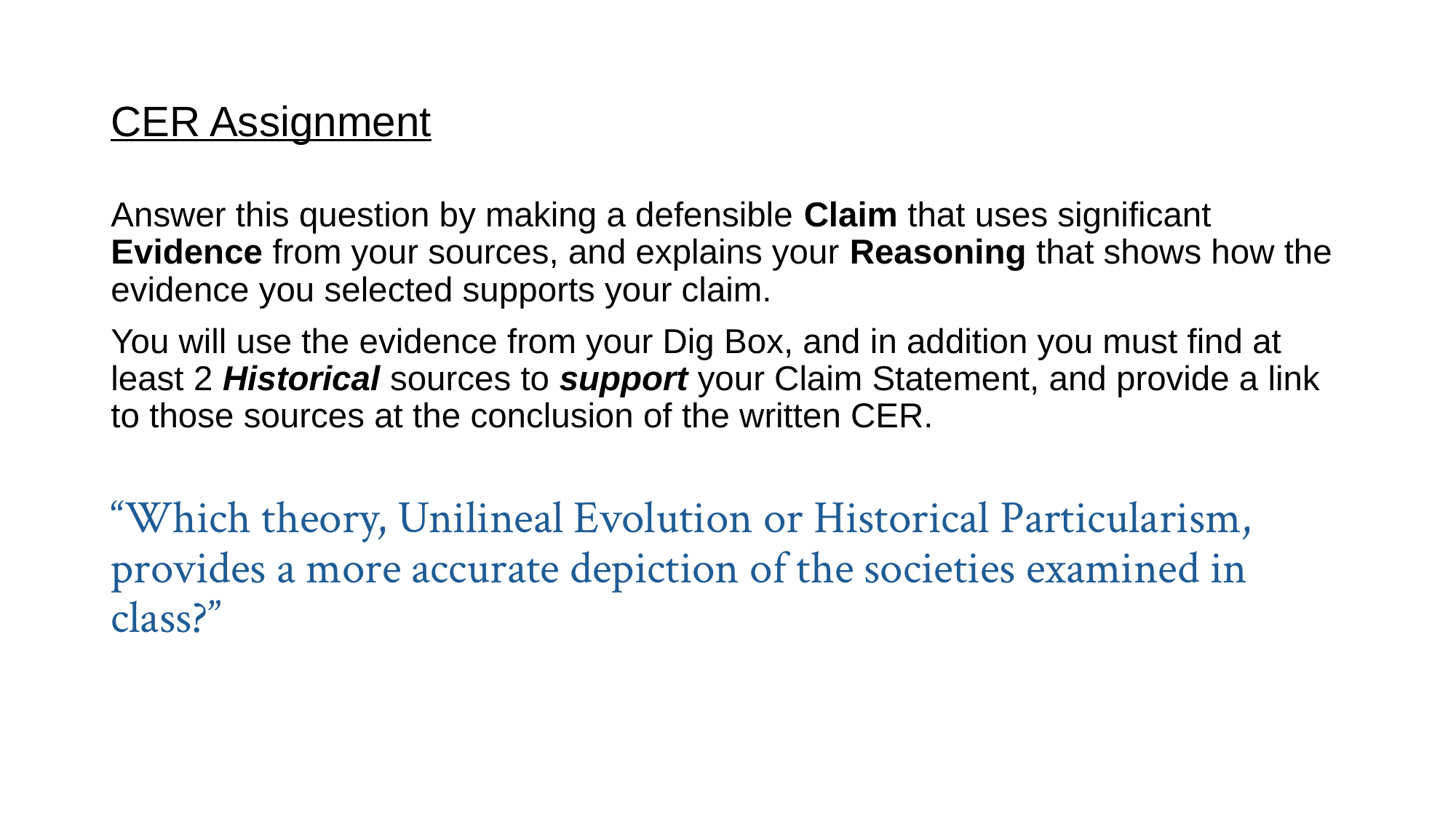

# CER Assignment

Answer this question by making a defensible Claim that uses significant Evidence from your sources, and explains your Reasoning that shows how the evidence you selected supports your claim.
You will use the evidence from your Dig Box, and in addition you must find at least 2 Historical sources to support your Claim Statement, and provide a link to those sources at the conclusion of the written CER.
“Which theory, Unilineal Evolution or Historical Particularism, provides a more accurate depiction of the societies examined in class?”